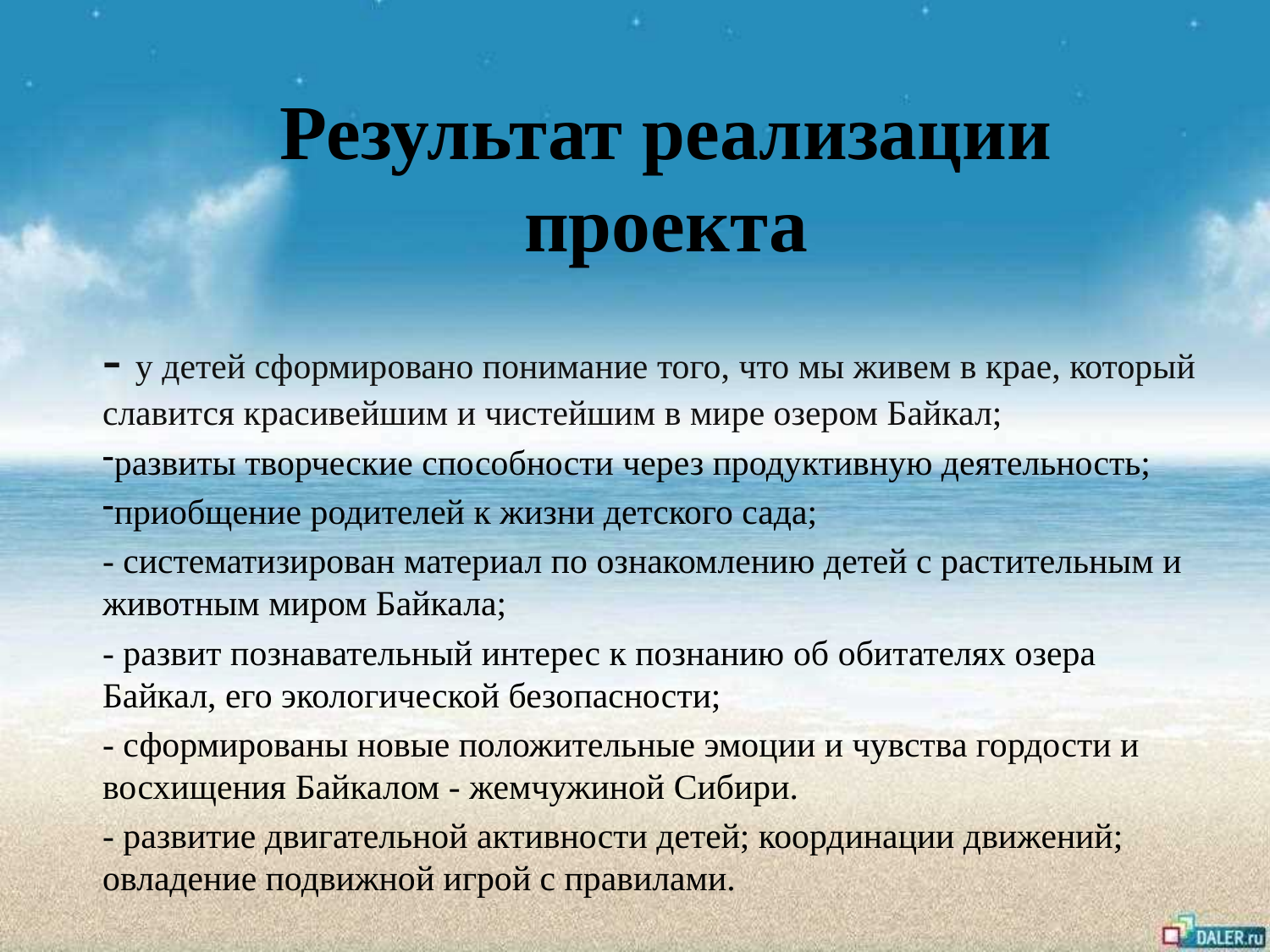

# Результат реализации проекта
- у детей сформировано понимание того, что мы живем в крае, который славится красивейшим и чистейшим в мире озером Байкал;
развиты творческие способности через продуктивную деятельность;
приобщение родителей к жизни детского сада;
- систематизирован материал по ознакомлению детей с растительным и животным миром Байкала;
- развит познавательный интерес к познанию об обитателях озера Байкал, его экологической безопасности;
- сформированы новые положительные эмоции и чувства гордости и восхищения Байкалом - жемчужиной Сибири.
- развитие двигательной активности детей; координации движений; овладение подвижной игрой с правилами.